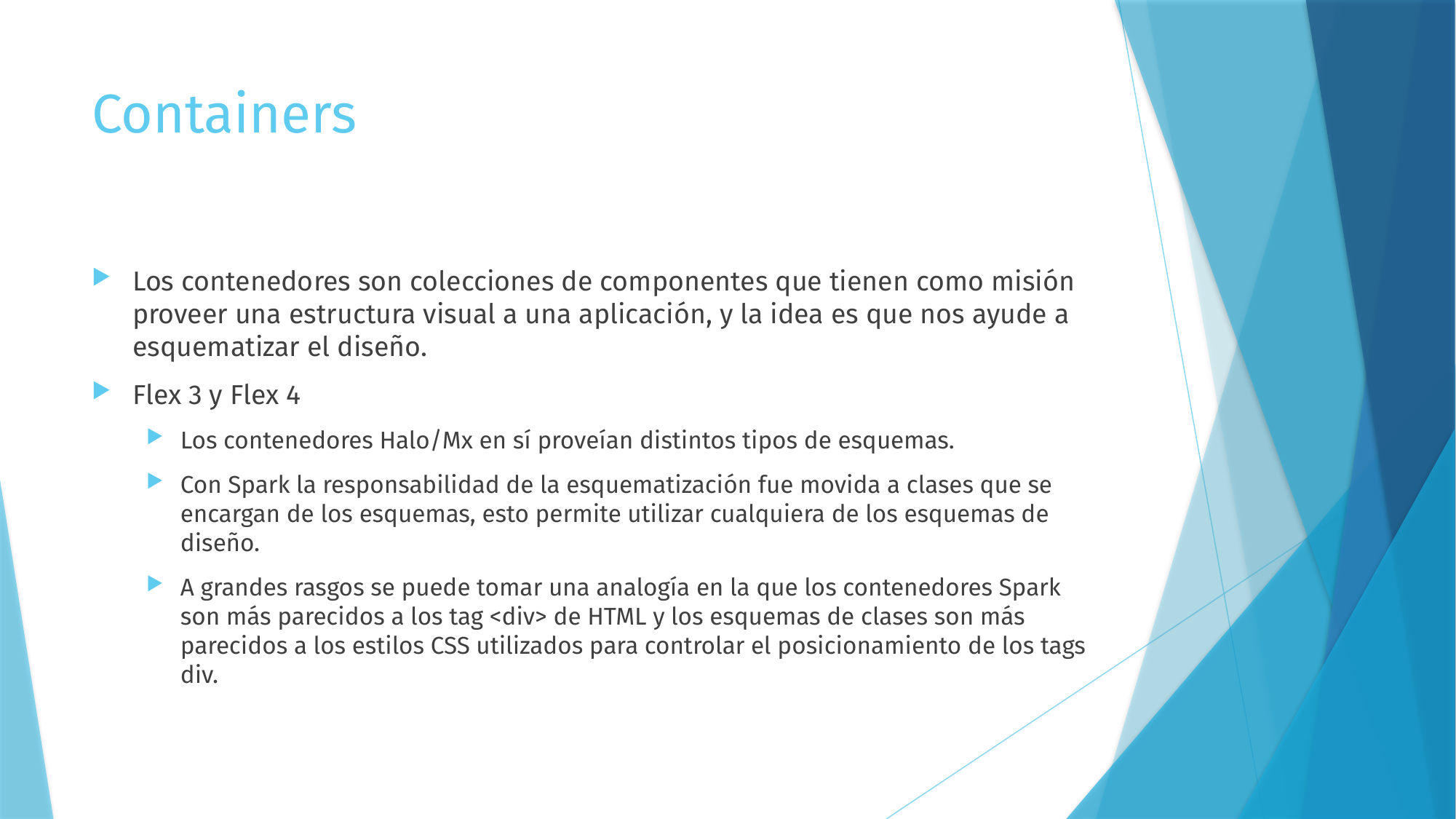

# Containers
Los contenedores son colecciones de componentes que tienen como misión proveer una estructura visual a una aplicación, y la idea es que nos ayude a esquematizar el diseño.
Flex 3 y Flex 4
Los contenedores Halo/Mx en sí proveían distintos tipos de esquemas.
Con Spark la responsabilidad de la esquematización fue movida a clases que se encargan de los esquemas, esto permite utilizar cualquiera de los esquemas de diseño.
A grandes rasgos se puede tomar una analogía en la que los contenedores Spark son más parecidos a los tag <div> de HTML y los esquemas de clases son más parecidos a los estilos CSS utilizados para controlar el posicionamiento de los tags div.